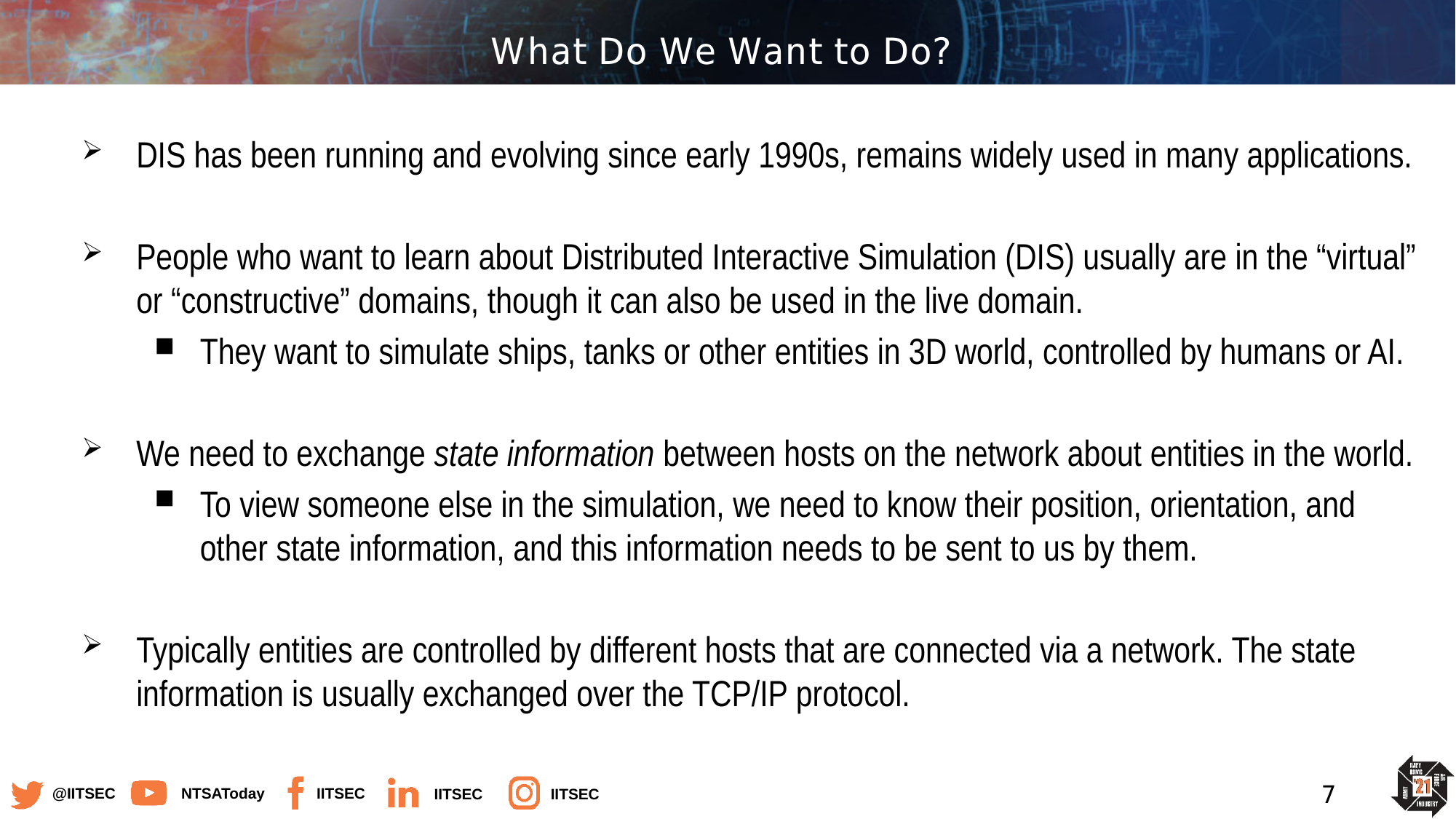

# What Do We Want to Do?
DIS has been running and evolving since early 1990s, remains widely used in many applications.

People who want to learn about Distributed Interactive Simulation (DIS) usually are in the “virtual” or “constructive” domains, though it can also be used in the live domain.
They want to simulate ships, tanks or other entities in 3D world, controlled by humans or AI.

We need to exchange state information between hosts on the network about entities in the world.
To view someone else in the simulation, we need to know their position, orientation, and other state information, and this information needs to be sent to us by them.

Typically entities are controlled by different hosts that are connected via a network. The state information is usually exchanged over the TCP/IP protocol.

7